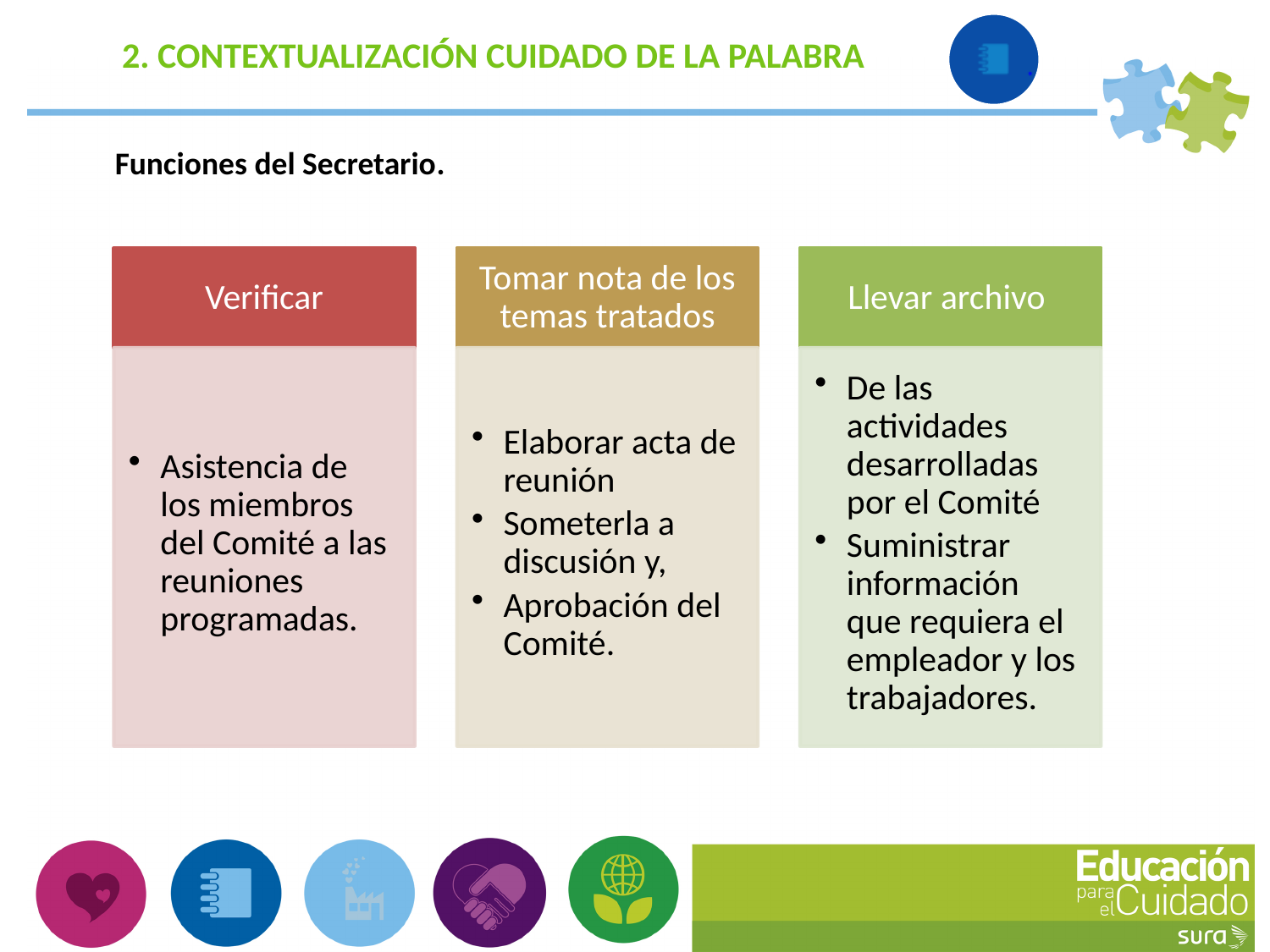

2. CONTEXTUALIZACIÓN CUIDADO DE LA PALABRA

Funciones del Secretario.
Verificar
Asistencia de los miembros del Comité a las reuniones programadas.
Tomar nota de los temas tratados
Elaborar acta de reunión
Someterla a discusión y,
Aprobación del Comité.
Llevar archivo
De las actividades desarrolladas por el Comité
Suministrar información que requiera el empleador y los trabajadores.